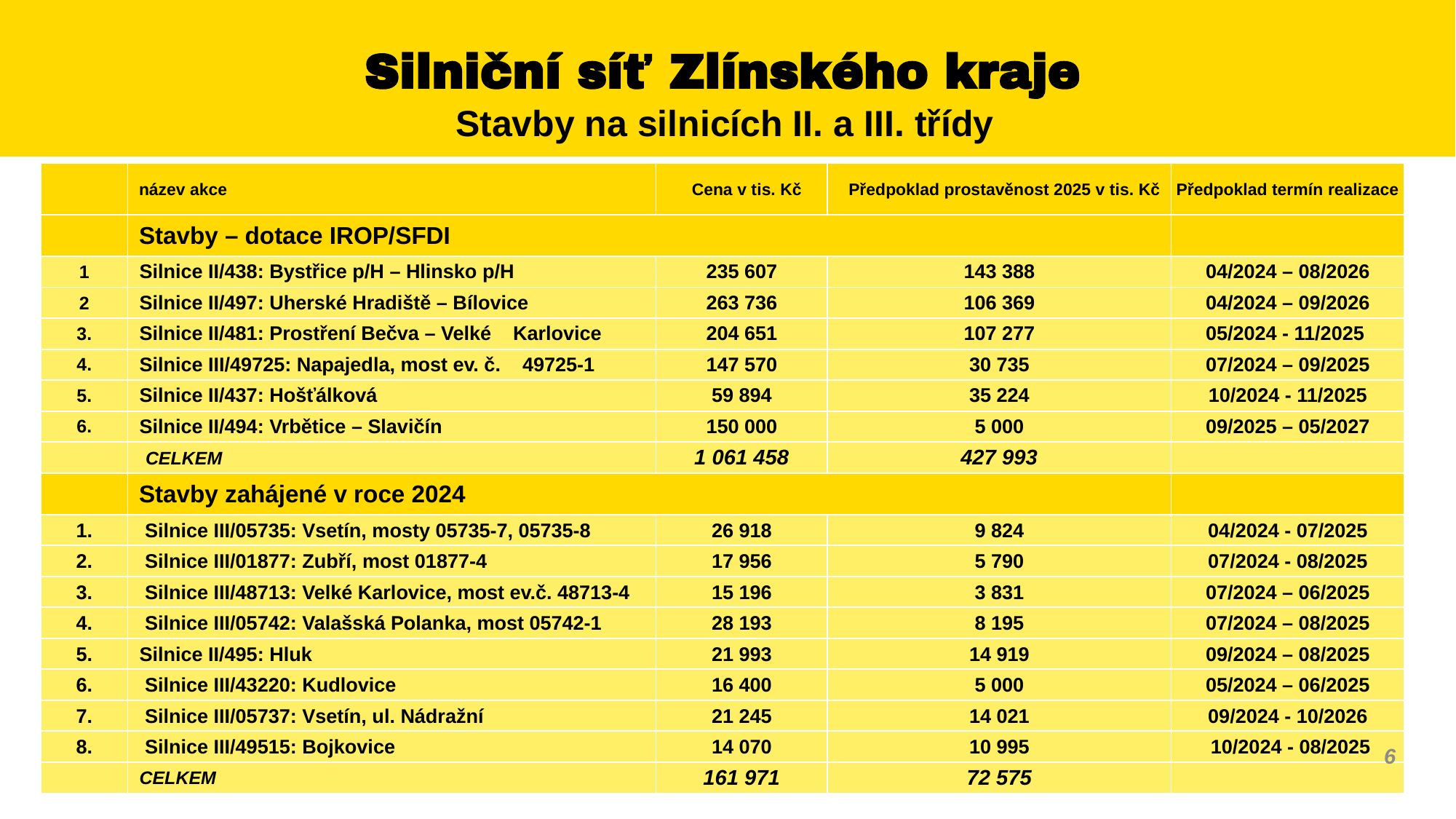

# Silniční síť Zlínského kraje
Stavby na silnicích II. a III. třídy
|  | název akce | Cena v tis. Kč | Předpoklad prostavěnost 2025 v tis. Kč | Předpoklad termín realizace |
| --- | --- | --- | --- | --- |
|  | Stavby – dotace IROP/SFDI |  |  |  |
| 1 | Silnice II/438: Bystřice p/H – Hlinsko p/H | 235 607 | 143 388 | 04/2024 – 08/2026 |
| 2 | Silnice II/497: Uherské Hradiště – Bílovice | 263 736 | 106 369 | 04/2024 – 09/2026 |
| 3. | Silnice II/481: Prostření Bečva – Velké Karlovice | 204 651 | 107 277 | 05/2024 - 11/2025 |
| 4. | Silnice III/49725: Napajedla, most ev. č. 49725-1 | 147 570 | 30 735 | 07/2024 – 09/2025 |
| 5. | Silnice II/437: Hošťálková | 59 894 | 35 224 | 10/2024 - 11/2025 |
| 6. | Silnice II/494: Vrbětice – Slavičín | 150 000 | 5 000 | 09/2025 – 05/2027 |
|  | CELKEM | 1 061 458 | 427 993 |  |
|  | Stavby zahájené v roce 2024 |  |  |  |
| 1. | Silnice III/05735: Vsetín, mosty 05735-7, 05735-8 | 26 918 | 9 824 | 04/2024 - 07/2025 |
| 2. | Silnice III/01877: Zubří, most 01877-4 | 17 956 | 5 790 | 07/2024 - 08/2025 |
| 3. | Silnice III/48713: Velké Karlovice, most ev.č. 48713-4 | 15 196 | 3 831 | 07/2024 – 06/2025 |
| 4. | Silnice III/05742: Valašská Polanka, most 05742-1 | 28 193 | 8 195 | 07/2024 – 08/2025 |
| 5. | Silnice II/495: Hluk | 21 993 | 14 919 | 09/2024 – 08/2025 |
| 6. | Silnice III/43220: Kudlovice | 16 400 | 5 000 | 05/2024 – 06/2025 |
| 7. | Silnice III/05737: Vsetín, ul. Nádražní | 21 245 | 14 021 | 09/2024 - 10/2026 |
| 8. | Silnice III/49515: Bojkovice | 14 070 | 10 995 | 10/2024 - 08/2025 |
|  | CELKEM | 161 971 | 72 575 |  |
6